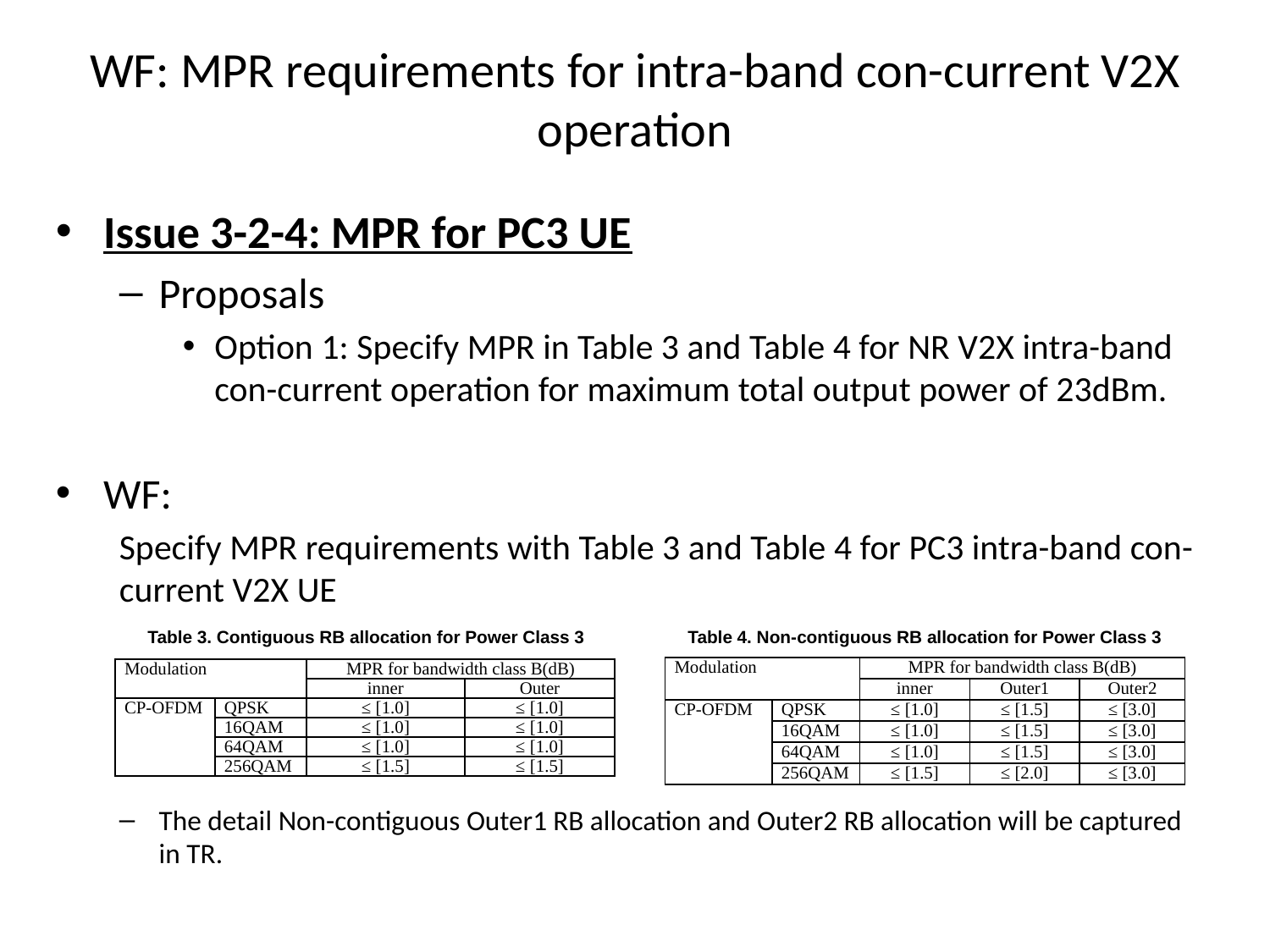

# WF: MPR requirements for intra-band con-current V2X operation
Issue 3-2-4: MPR for PC3 UE
Proposals
Option 1: Specify MPR in Table 3 and Table 4 for NR V2X intra-band con-current operation for maximum total output power of 23dBm.

WF:
Specify MPR requirements with Table 3 and Table 4 for PC3 intra-band con-current V2X UE

The detail Non-contiguous Outer1 RB allocation and Outer2 RB allocation will be captured in TR.
Table 3. Contiguous RB allocation for Power Class 3
Table 4. Non-contiguous RB allocation for Power Class 3
| Modulation |  | MPR for bandwidth class B(dB) |  |  |
| --- | --- | --- | --- | --- |
|  |  | inner | Outer1 | Outer2 |
| CP-OFDM | QPSK | ≤ [1.0] | ≤ [1.5] | ≤ [3.0] |
|  | 16QAM | ≤ [1.0] | ≤ [1.5] | ≤ [3.0] |
|  | 64QAM | ≤ [1.0] | ≤ [1.5] | ≤ [3.0] |
|  | 256QAM | ≤ [1.5] | ≤ [2.0] | ≤ [3.0] |
| Modulation |  | MPR for bandwidth class B(dB) |  |
| --- | --- | --- | --- |
|  |  | inner | Outer |
| CP-OFDM | QPSK | ≤ [1.0] | ≤ [1.0] |
|  | 16QAM | ≤ [1.0] | ≤ [1.0] |
|  | 64QAM | ≤ [1.0] | ≤ [1.0] |
|  | 256QAM | ≤ [1.5] | ≤ [1.5] |